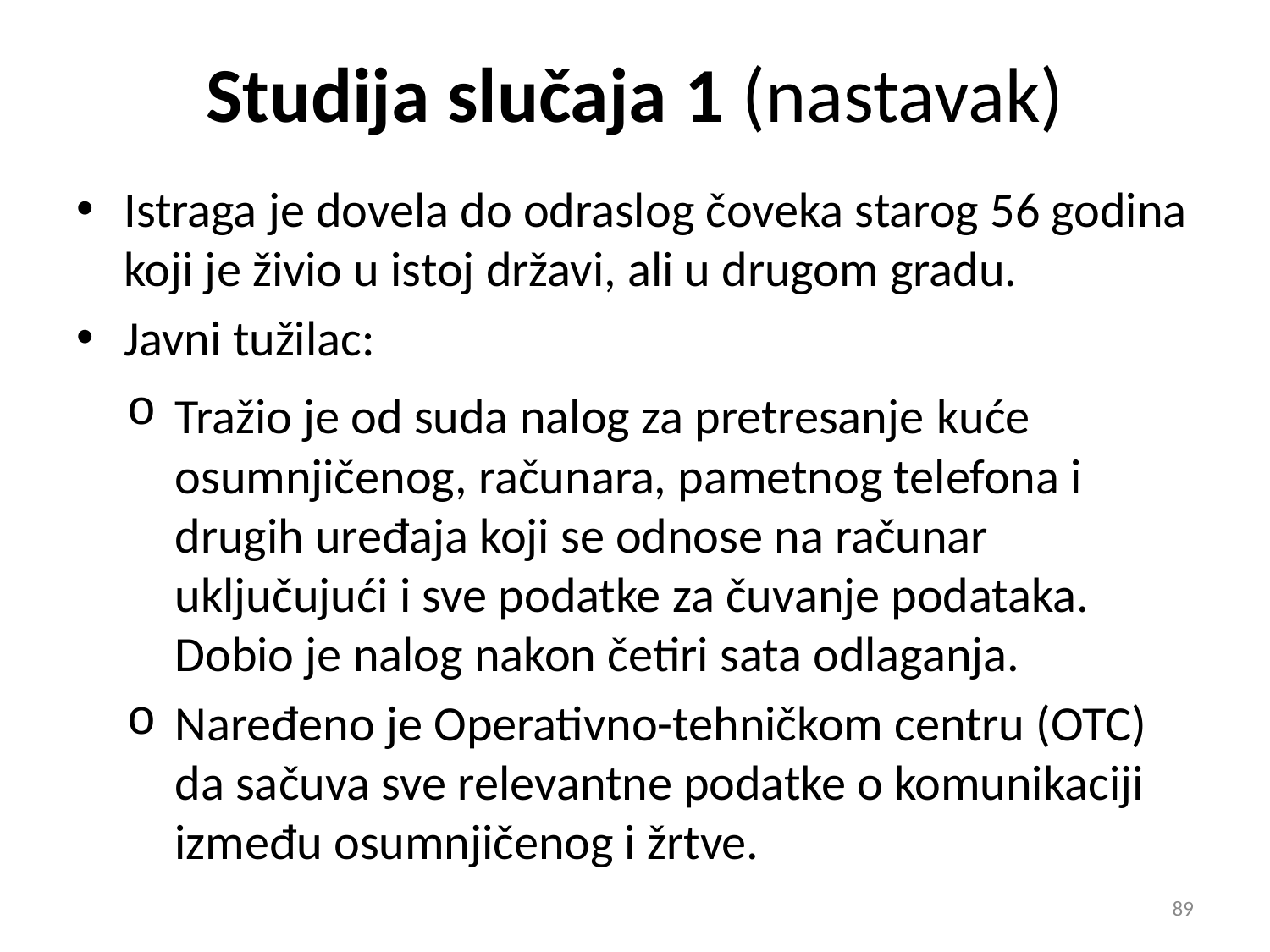

# Studija slučaja 1 (nastavak)
Istraga je dovela do odraslog čoveka starog 56 godina koji je živio u istoj državi, ali u drugom gradu.
Javni tužilac:
Tražio je od suda nalog za pretresanje kuće osumnjičenog, računara, pametnog telefona i drugih uređaja koji se odnose na računar uključujući i sve podatke za čuvanje podataka. Dobio je nalog nakon četiri sata odlaganja.
Naređeno je Operativno-tehničkom centru (OTC) da sačuva sve relevantne podatke o komunikaciji između osumnjičenog i žrtve.
89